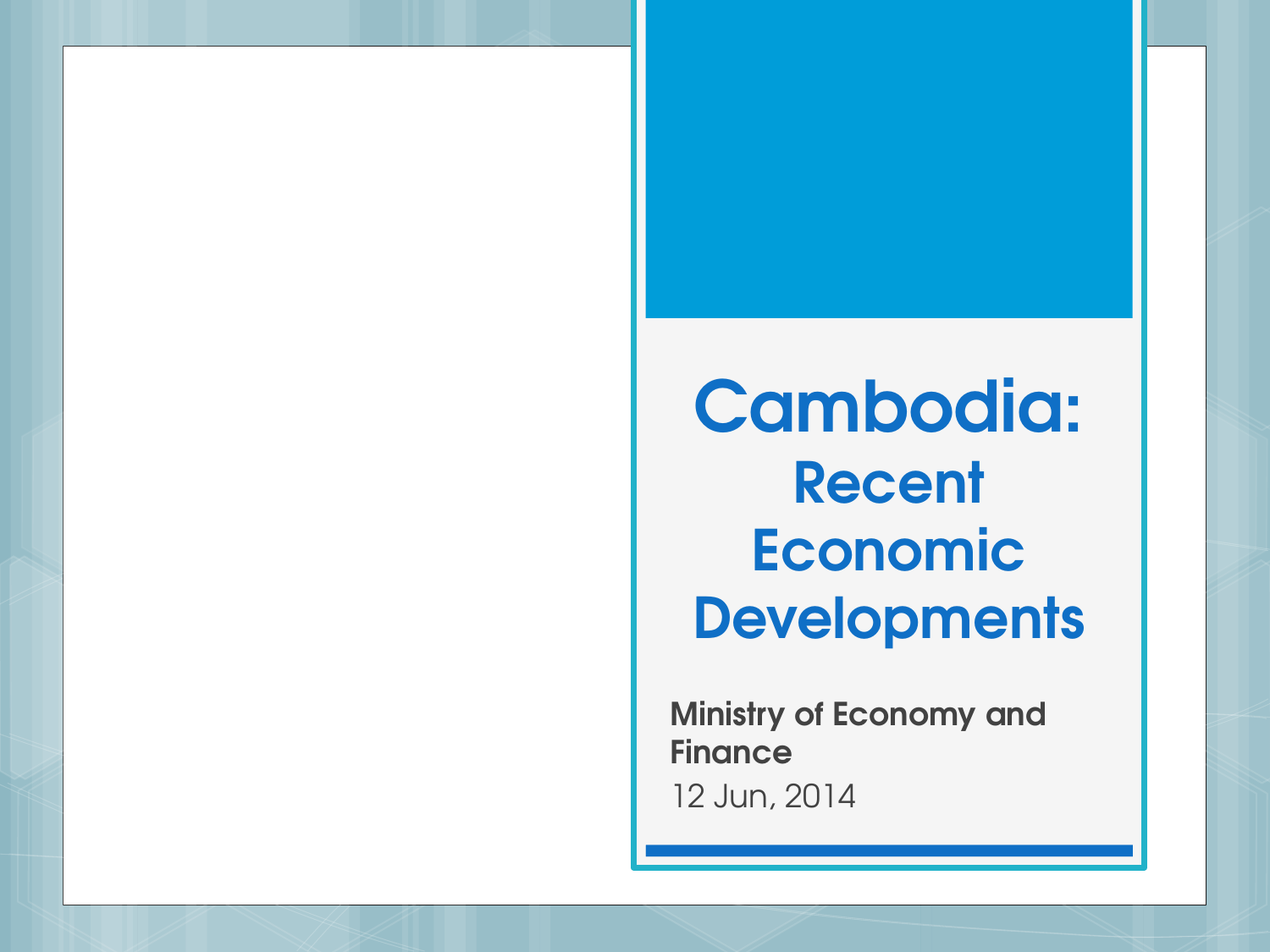

# Cambodia: Recent Economic Developments
Ministry of Economy and Finance
12 Jun, 2014